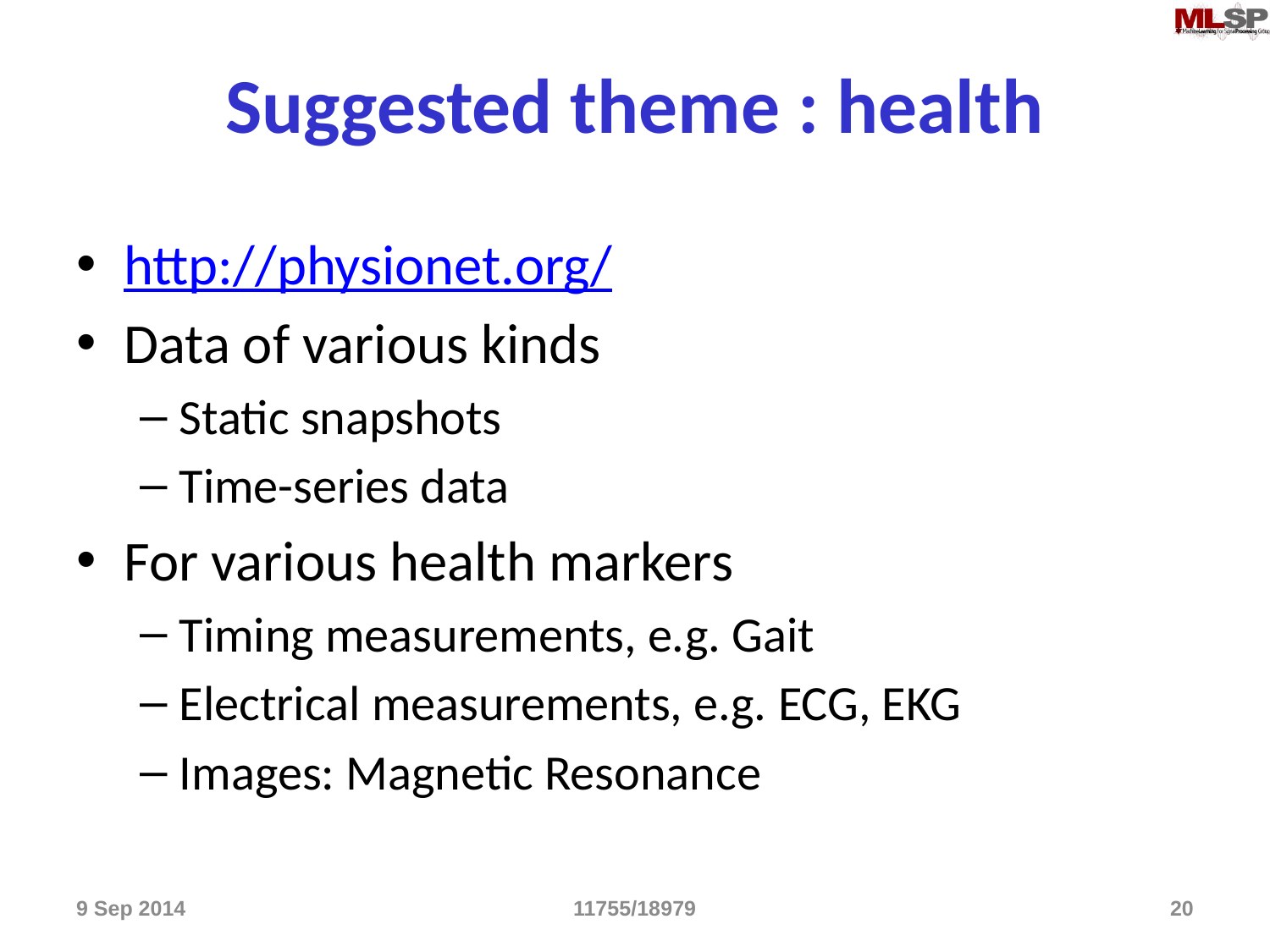

# Suggested theme : health
http://physionet.org/
Data of various kinds
Static snapshots
Time-series data
For various health markers
Timing measurements, e.g. Gait
Electrical measurements, e.g. ECG, EKG
Images: Magnetic Resonance
9 Sep 2014
11755/18979
20